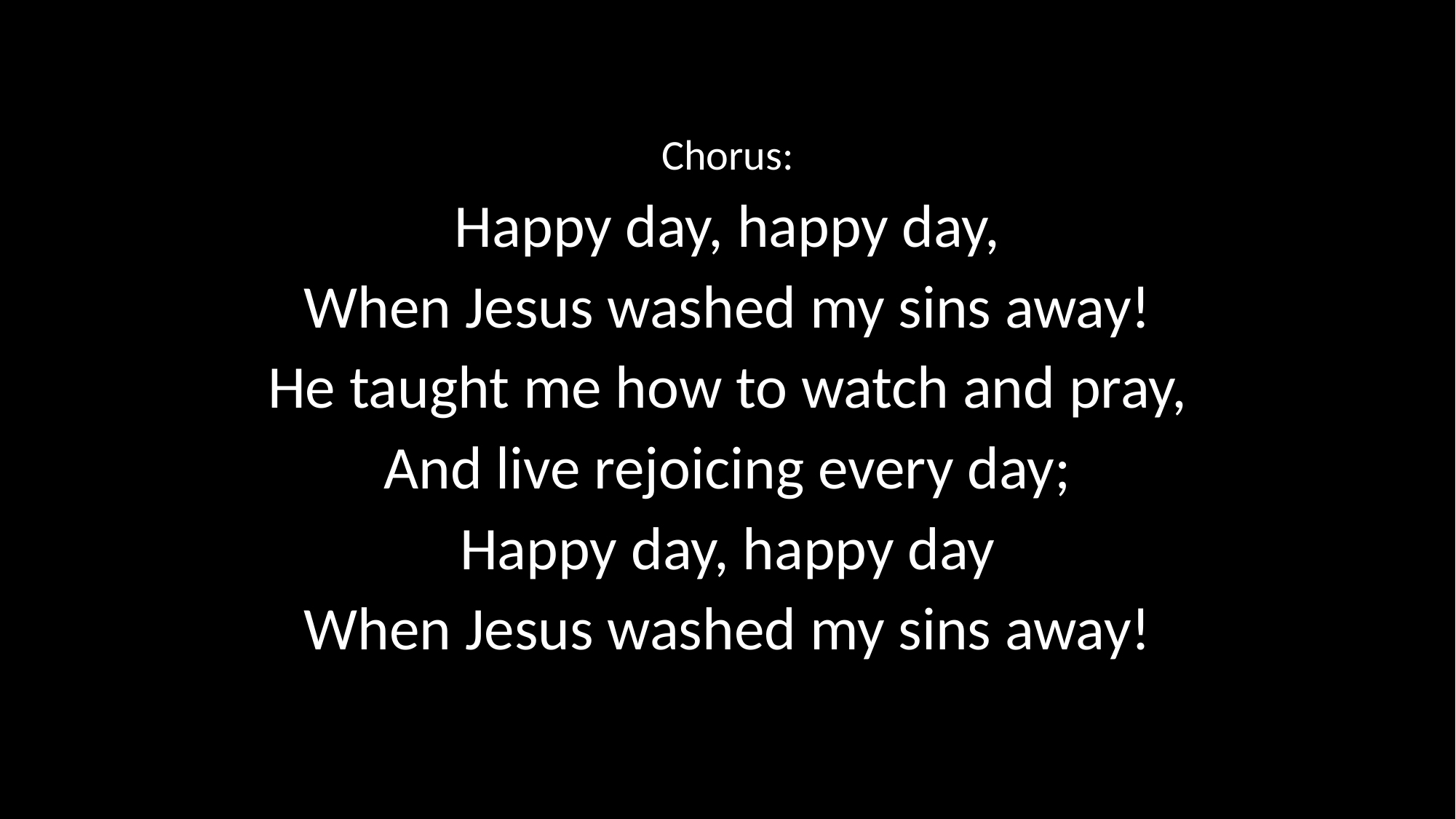

Chorus:
Happy day, happy day,
When Jesus washed my sins away!
He taught me how to watch and pray,
And live rejoicing every day;
Happy day, happy day
When Jesus washed my sins away!